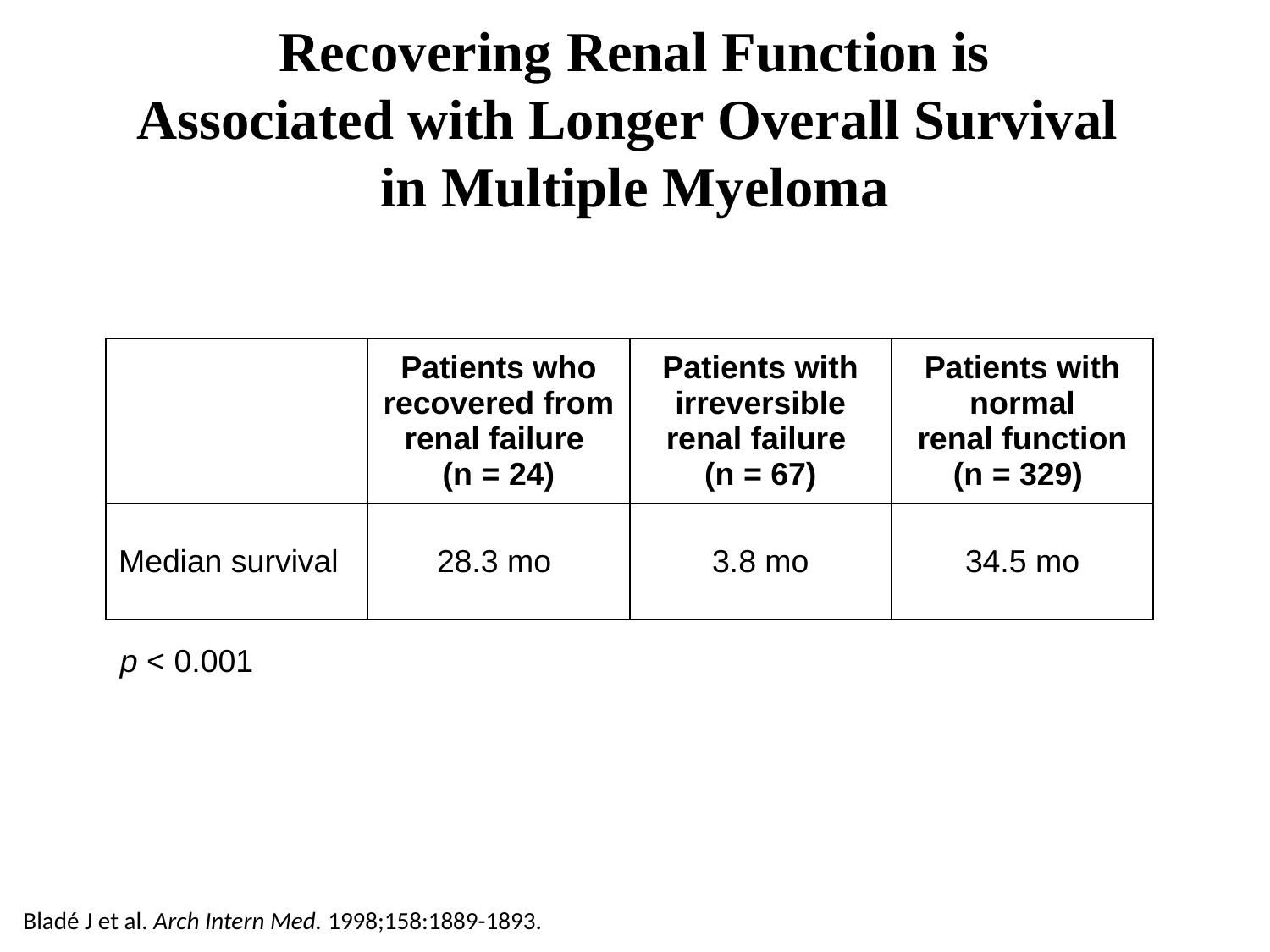

# Recovering Renal Function is Associated with Longer Overall Survival in Multiple Myeloma
|  | Patients who recovered from renal failure (n = 24) | Patients with irreversible renal failure (n = 67) | Patients with normal renal function (n = 329) |
| --- | --- | --- | --- |
| Median survival | 28.3 mo | 3.8 mo | 34.5 mo |
p < 0.001
Adapted from Bladé et al.
Bladé J et al. Arch Intern Med. 1998;158:1889-1893.